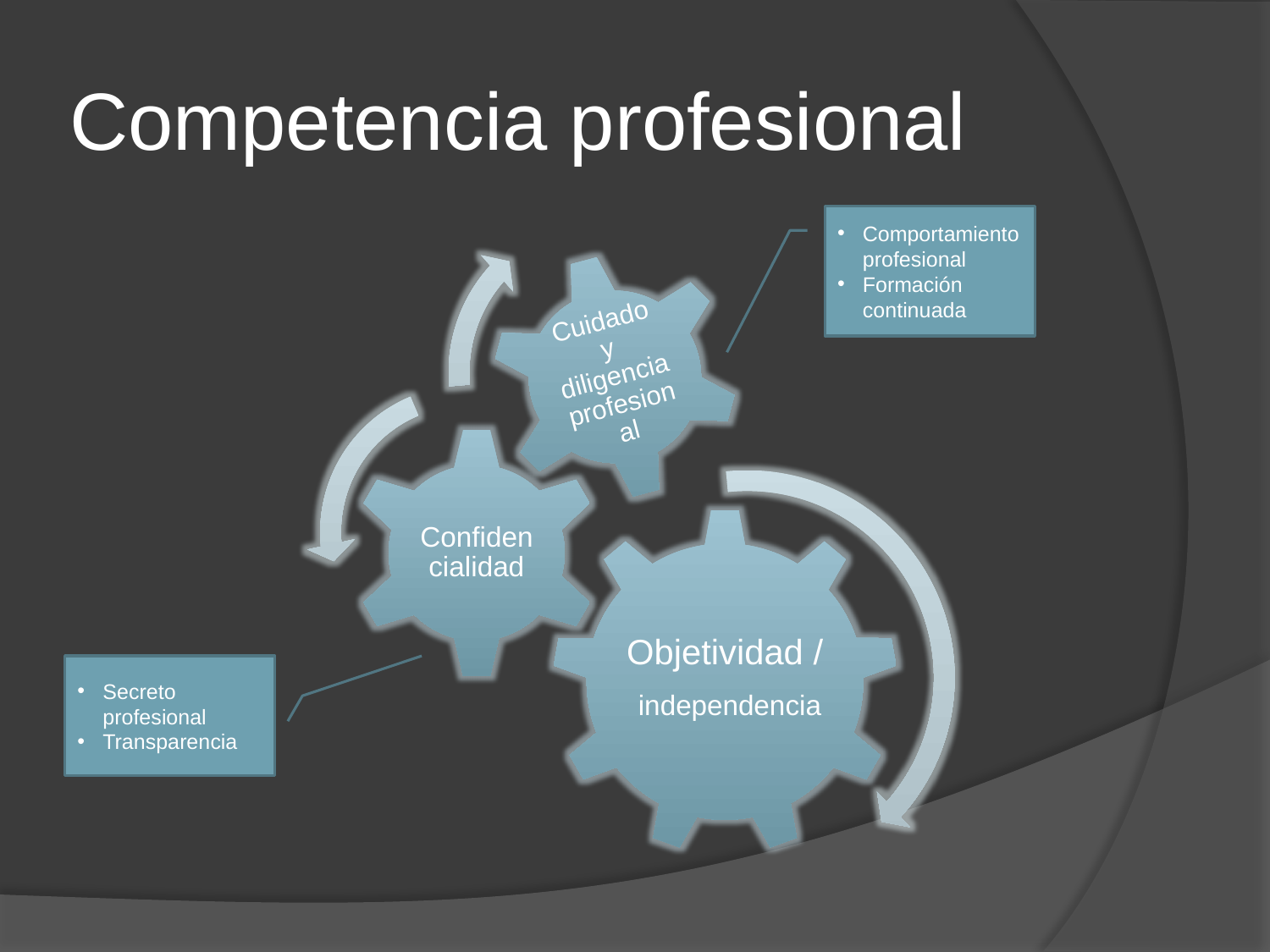

# Competencia profesional
Comportamiento profesional
Formación continuada
Objetividad /
 independencia
Confidencialidad
Cuidado y diligencia profesional
Secreto profesional
Transparencia